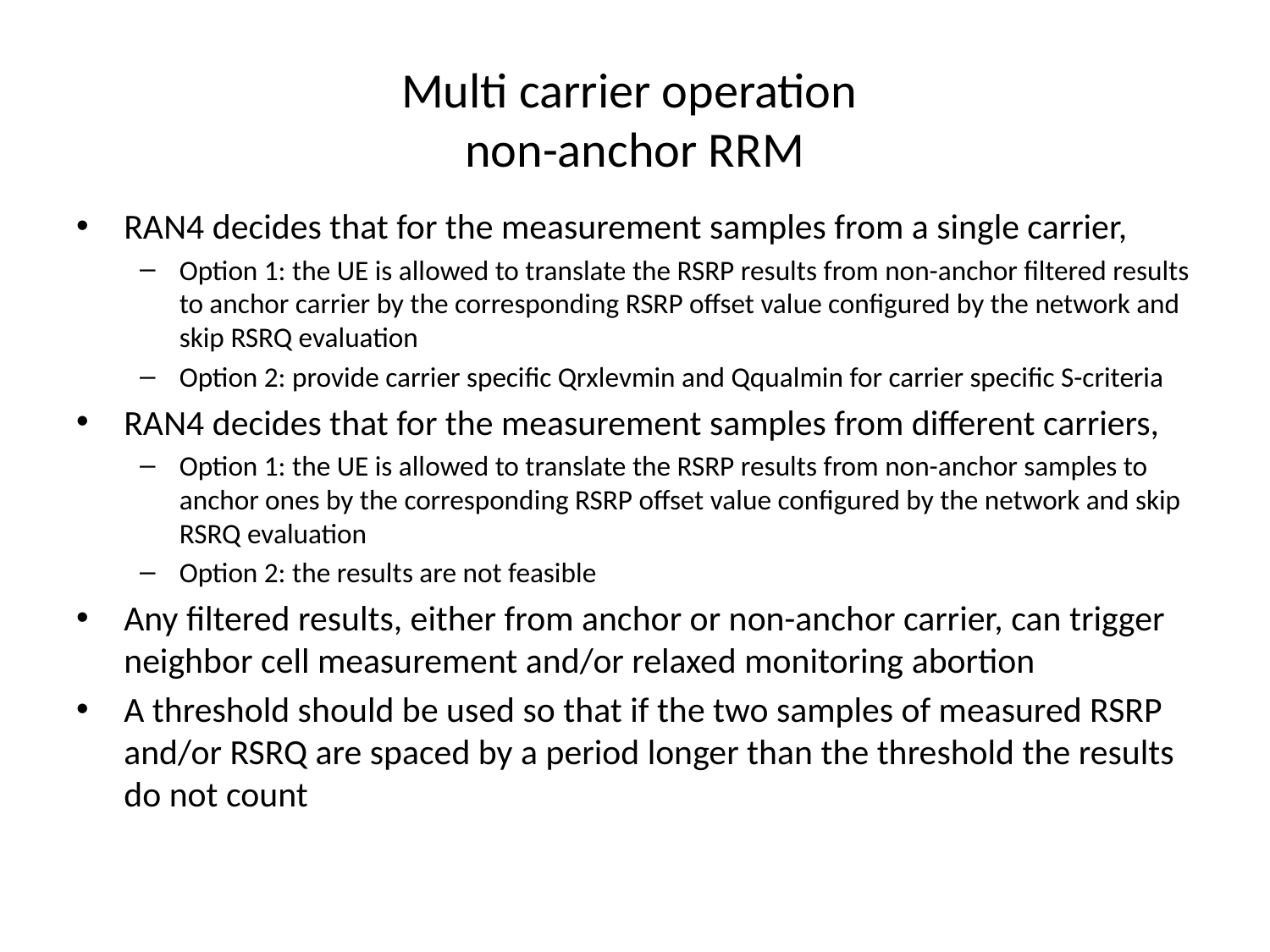

# Multi carrier operation non-anchor RRM
RAN4 decides that for the measurement samples from a single carrier,
Option 1: the UE is allowed to translate the RSRP results from non-anchor filtered results to anchor carrier by the corresponding RSRP offset value configured by the network and skip RSRQ evaluation
Option 2: provide carrier specific Qrxlevmin and Qqualmin for carrier specific S-criteria
RAN4 decides that for the measurement samples from different carriers,
Option 1: the UE is allowed to translate the RSRP results from non-anchor samples to anchor ones by the corresponding RSRP offset value configured by the network and skip RSRQ evaluation
Option 2: the results are not feasible
Any filtered results, either from anchor or non-anchor carrier, can trigger neighbor cell measurement and/or relaxed monitoring abortion
A threshold should be used so that if the two samples of measured RSRP and/or RSRQ are spaced by a period longer than the threshold the results do not count